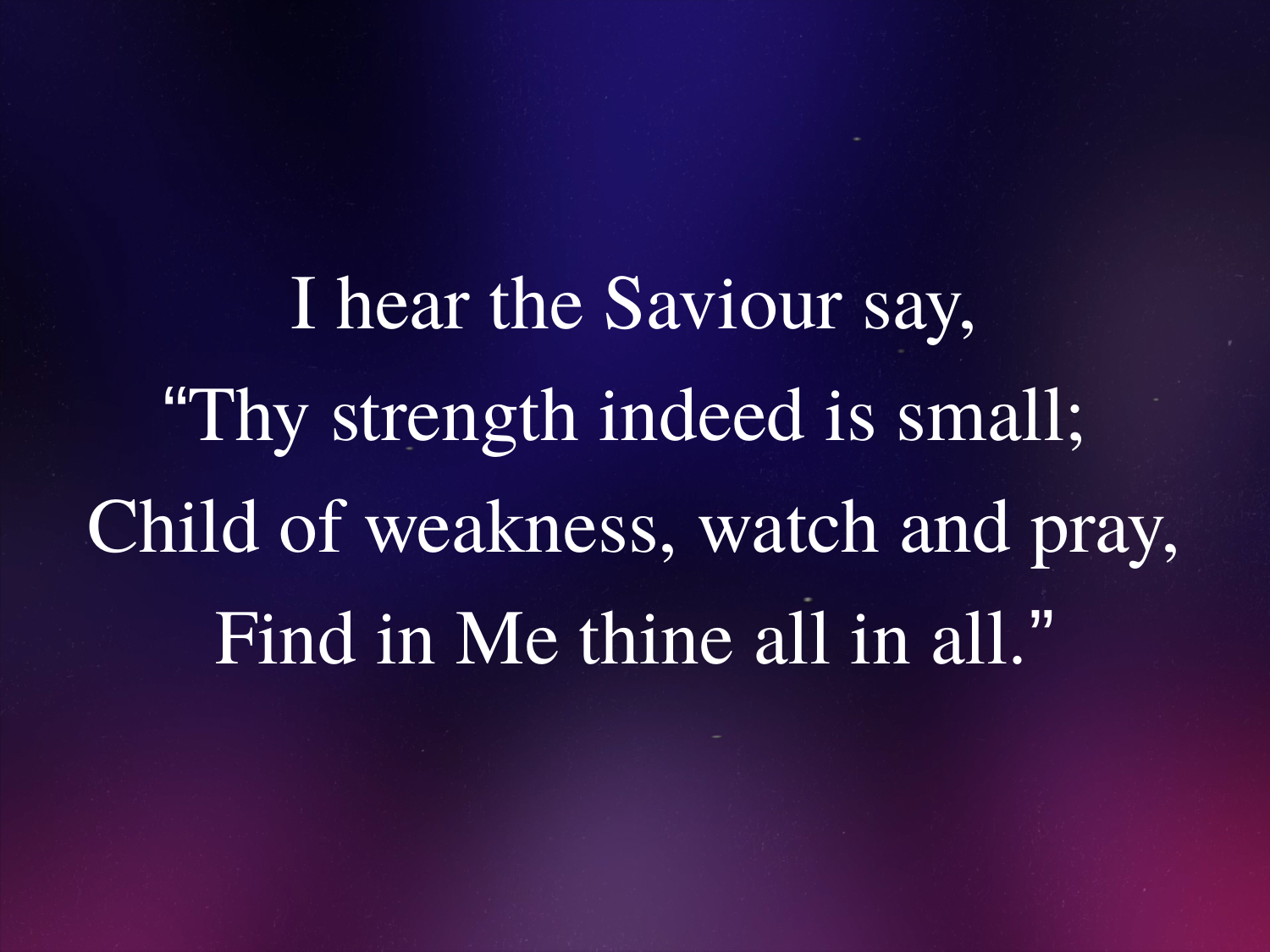

# I hear the Saviour say, “Thy strength indeed is small; Child of weakness, watch and pray, Find in Me thine all in all.”